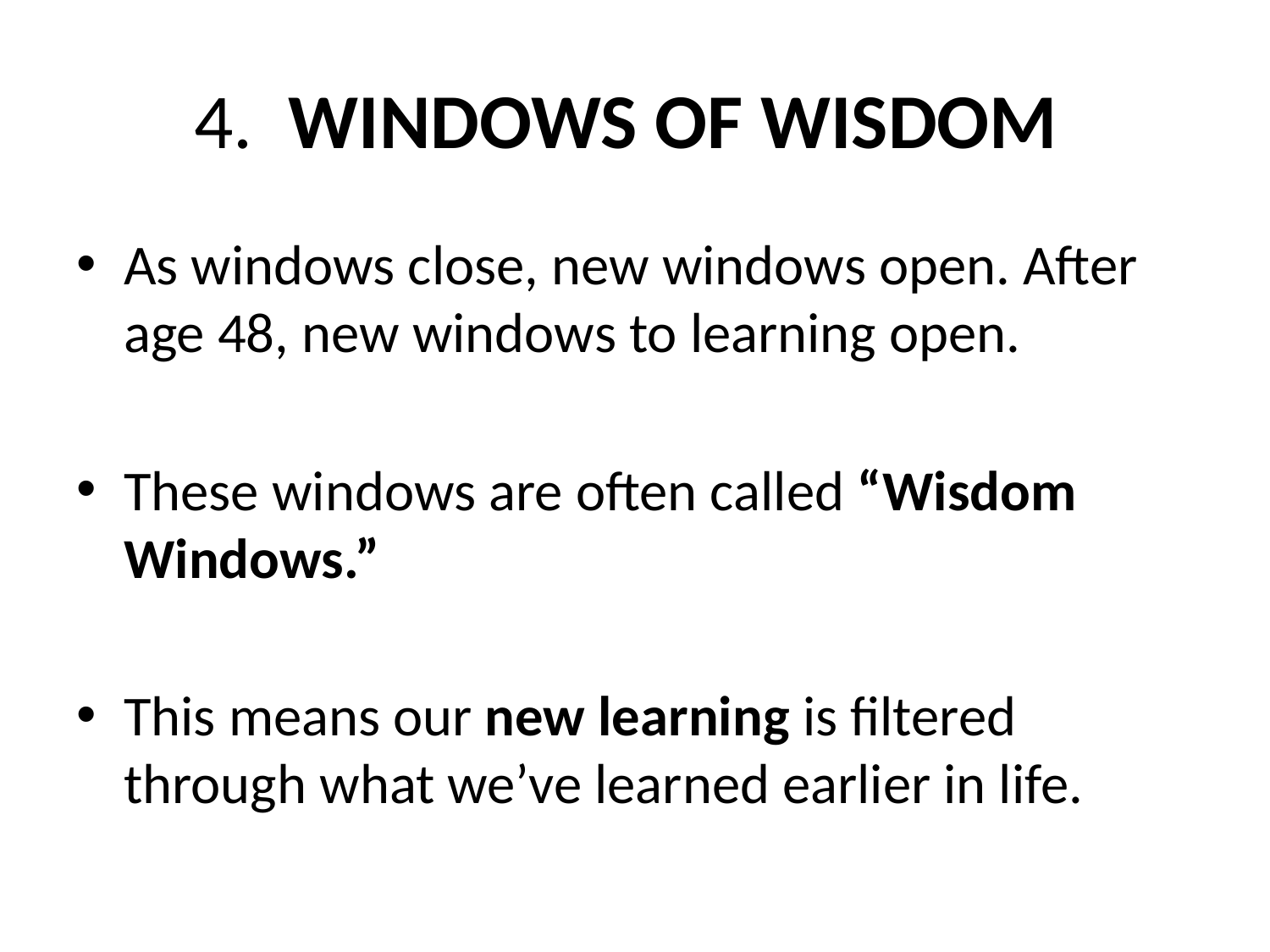

# 4.  WINDOWS OF WISDOM
As windows close, new windows open. After age 48, new windows to learning open.

These windows are often called “Wisdom Windows.”

This means our new learning is filtered through what we’ve learned earlier in life.